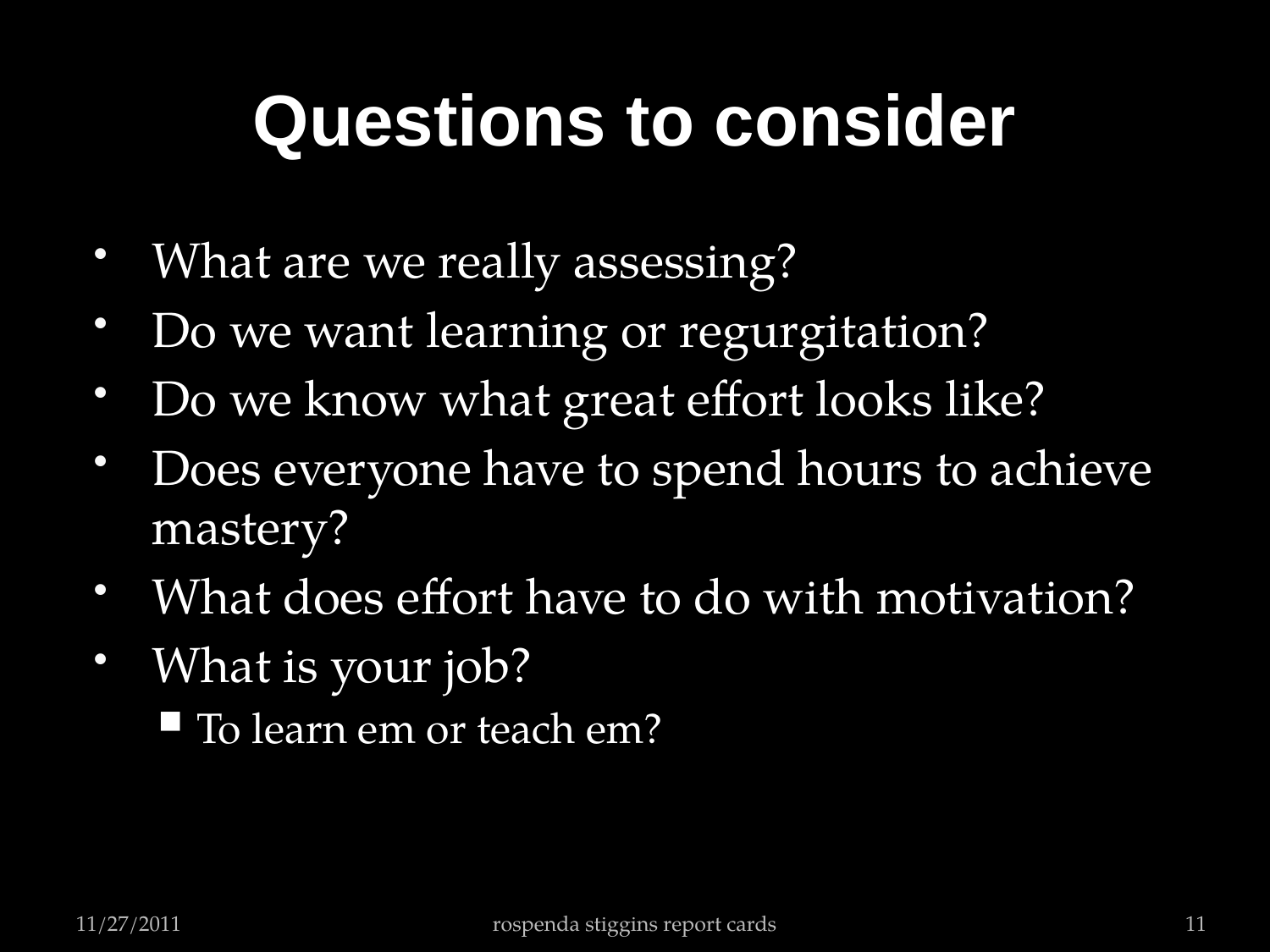

# Questions to consider
What are we really assessing?
Do we want learning or regurgitation?
Do we know what great effort looks like?
Does everyone have to spend hours to achieve mastery?
What does effort have to do with motivation?
What is your job?
To learn em or teach em?
11/27/2011
rospenda stiggins report cards
11